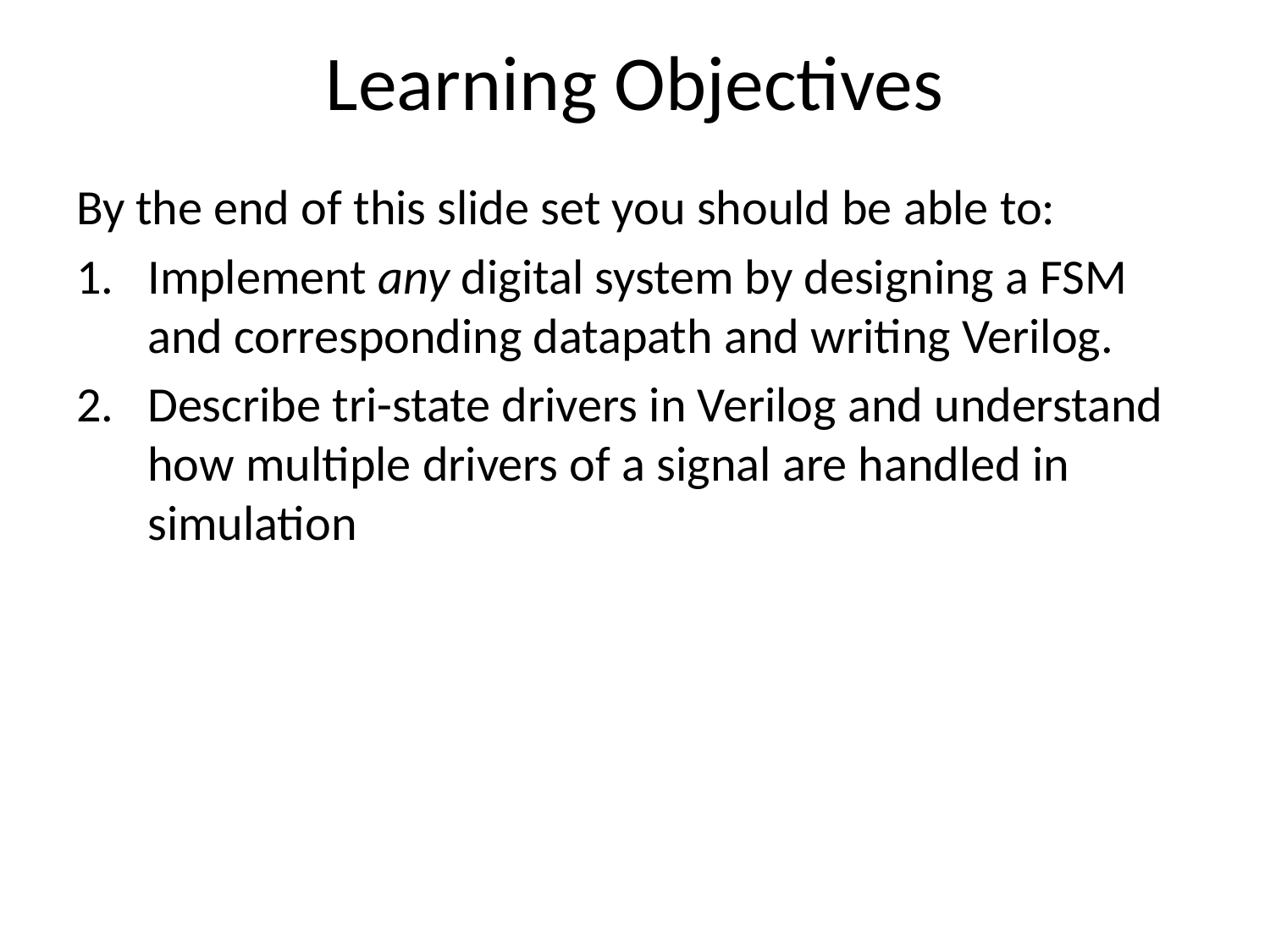

# Learning Objectives
By the end of this slide set you should be able to:
Implement any digital system by designing a FSM and corresponding datapath and writing Verilog.
Describe tri-state drivers in Verilog and understand how multiple drivers of a signal are handled in simulation